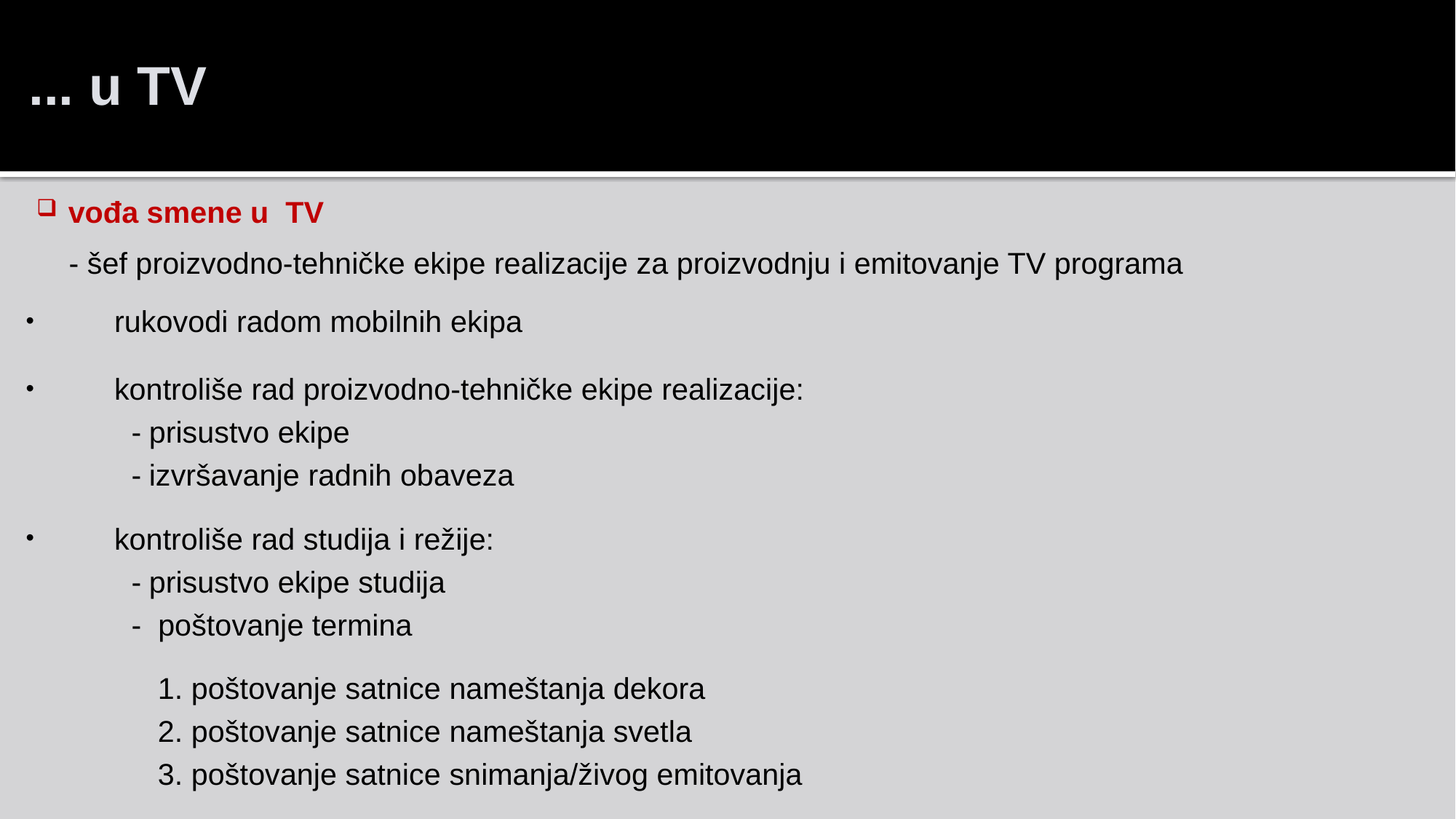

... u TV
vođa smene u  TV

- šef proizvodno-tehničke ekipe realizacije za proizvodnju i emitovanje TV programa

rukovodi radom mobilnih ekipa

kontroliše rad proizvodno-tehničke ekipe realizacije:
-	prisustvo ekipe
-	izvršavanje radnih obaveza

kontroliše rad studija i režije:
-	prisustvo ekipe studija
-  poštovanje termina

1. poštovanje satnice nameštanja dekora
2. poštovanje satnice nameštanja svetla
3. poštovanje satnice snimanja/živog emitovanja